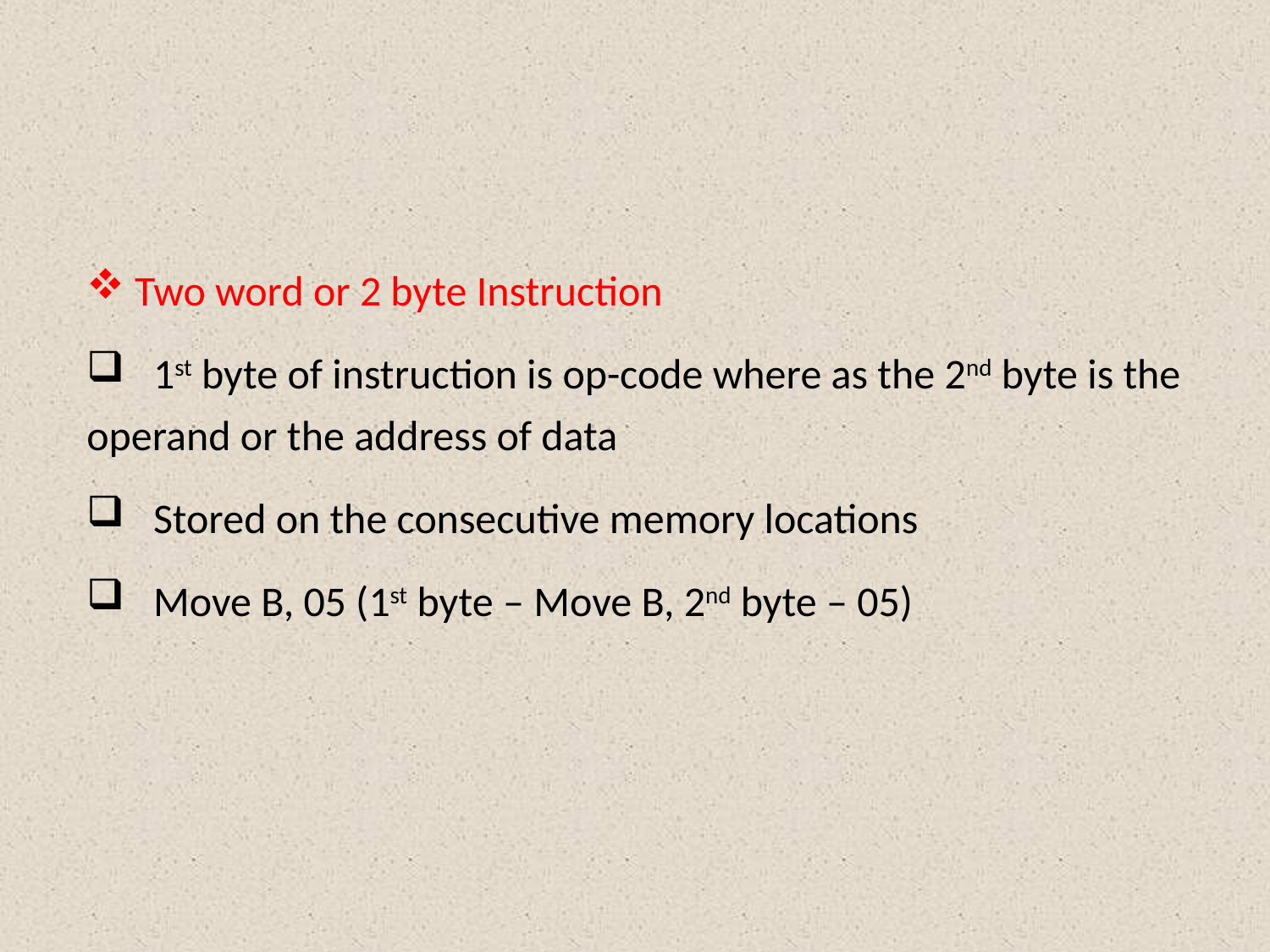

Two word or 2 byte Instruction
   1st byte of instruction is op-code where as the 2nd byte is the operand or the address of data
   Stored on the consecutive memory locations
   Move B, 05 (1st byte – Move B, 2nd byte – 05)